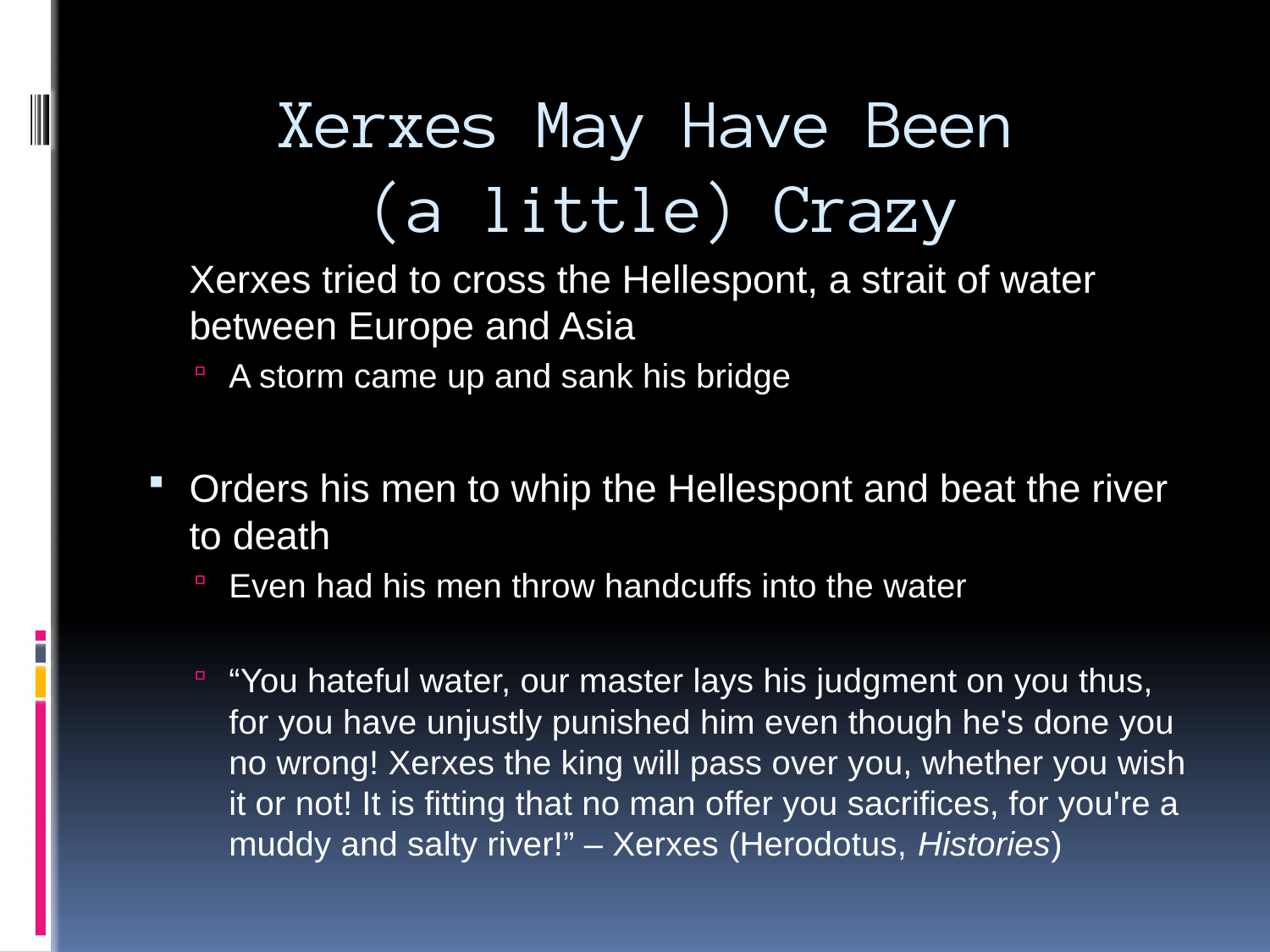

# Xerxes May Have Been (a little) Crazy
	Xerxes tried to cross the Hellespont, a strait of water between Europe and Asia
A storm came up and sank his bridge

Orders his men to whip the Hellespont and beat the river to death
Even had his men throw handcuffs into the water

“You hateful water, our master lays his judgment on you thus, for you have unjustly punished him even though he's done you no wrong! Xerxes the king will pass over you, whether you wish it or not! It is fitting that no man offer you sacrifices, for you're a muddy and salty river!” – Xerxes (Herodotus, Histories)